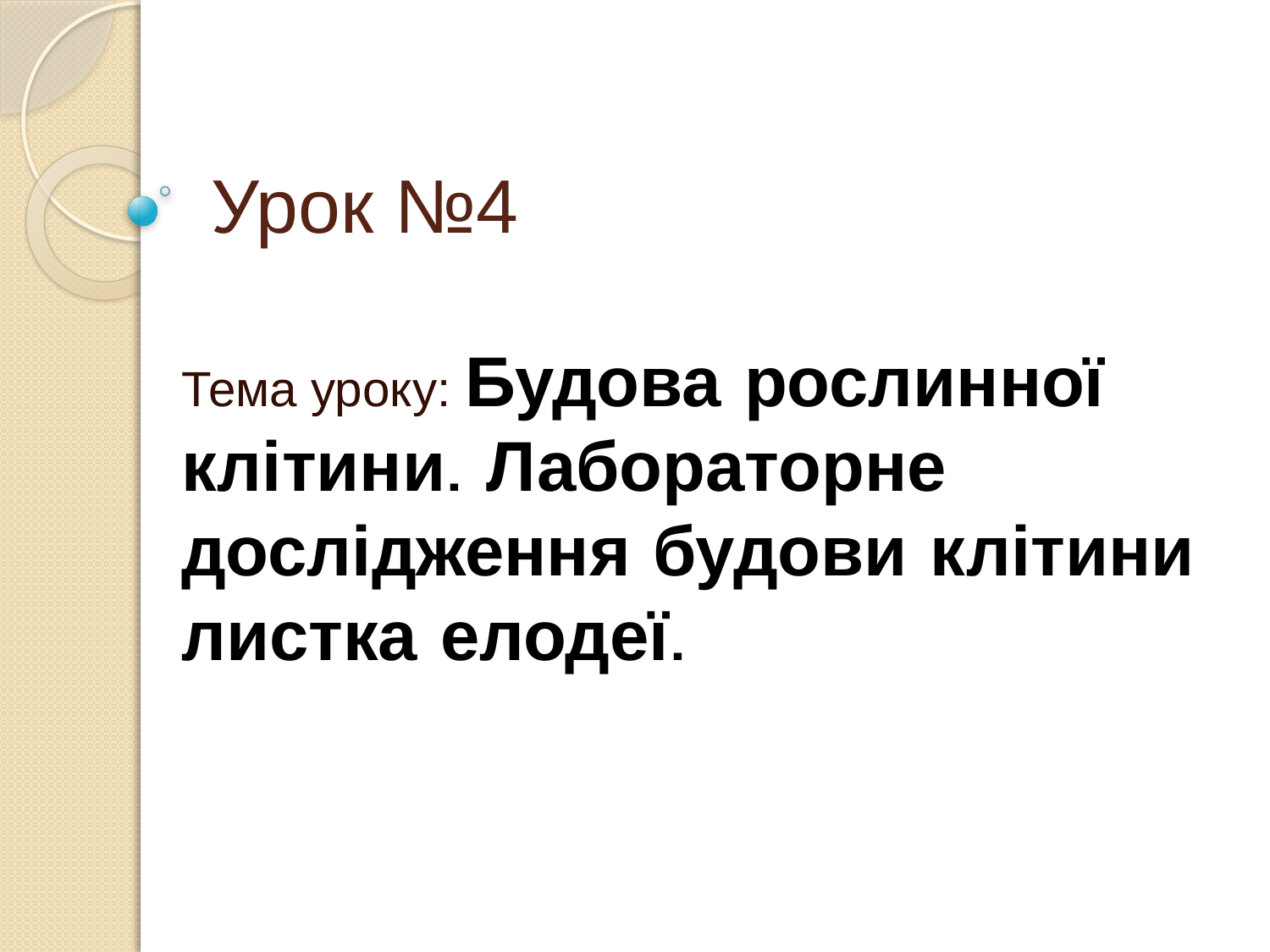

# Урок №4
Тема уроку: Будова рослинної клітини. Лабораторне дослідження будови клітини листка елодеї.